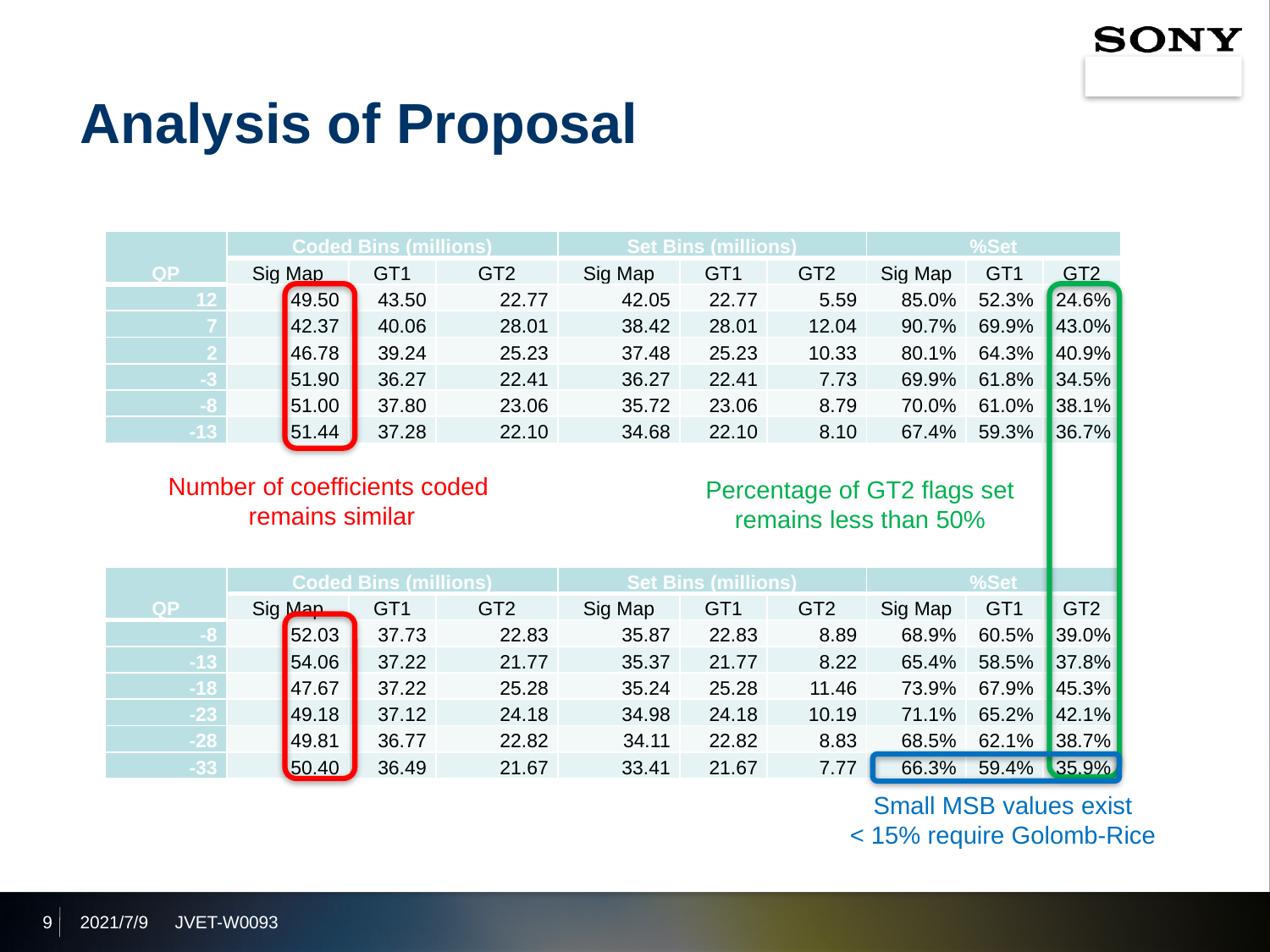

# Analysis of Proposal
| QP | Coded Bins (millions) |  |  | Set Bins (millions) |  |  | %Set |  |  |
| --- | --- | --- | --- | --- | --- | --- | --- | --- | --- |
|  | Sig Map | GT1 | GT2 | Sig Map | GT1 | GT2 | Sig Map | GT1 | GT2 |
| 12 | 49.50 | 43.50 | 22.77 | 42.05 | 22.77 | 5.59 | 85.0% | 52.3% | 24.6% |
| 7 | 42.37 | 40.06 | 28.01 | 38.42 | 28.01 | 12.04 | 90.7% | 69.9% | 43.0% |
| 2 | 46.78 | 39.24 | 25.23 | 37.48 | 25.23 | 10.33 | 80.1% | 64.3% | 40.9% |
| -3 | 51.90 | 36.27 | 22.41 | 36.27 | 22.41 | 7.73 | 69.9% | 61.8% | 34.5% |
| -8 | 51.00 | 37.80 | 23.06 | 35.72 | 23.06 | 8.79 | 70.0% | 61.0% | 38.1% |
| -13 | 51.44 | 37.28 | 22.10 | 34.68 | 22.10 | 8.10 | 67.4% | 59.3% | 36.7% |

Number of coefficients coded
remains similar
Percentage of GT2 flags set
remains less than 50%
| QP | Coded Bins (millions) |  |  | Set Bins (millions) |  |  | %Set |  |  |
| --- | --- | --- | --- | --- | --- | --- | --- | --- | --- |
|  | Sig Map | GT1 | GT2 | Sig Map | GT1 | GT2 | Sig Map | GT1 | GT2 |
| -8 | 52.03 | 37.73 | 22.83 | 35.87 | 22.83 | 8.89 | 68.9% | 60.5% | 39.0% |
| -13 | 54.06 | 37.22 | 21.77 | 35.37 | 21.77 | 8.22 | 65.4% | 58.5% | 37.8% |
| -18 | 47.67 | 37.22 | 25.28 | 35.24 | 25.28 | 11.46 | 73.9% | 67.9% | 45.3% |
| -23 | 49.18 | 37.12 | 24.18 | 34.98 | 24.18 | 10.19 | 71.1% | 65.2% | 42.1% |
| -28 | 49.81 | 36.77 | 22.82 | 34.11 | 22.82 | 8.83 | 68.5% | 62.1% | 38.7% |
| -33 | 50.40 | 36.49 | 21.67 | 33.41 | 21.67 | 7.77 | 66.3% | 59.4% | 35.9% |

Small MSB values exist
< 15% require Golomb-Rice
9
2021/7/9
JVET-W0093